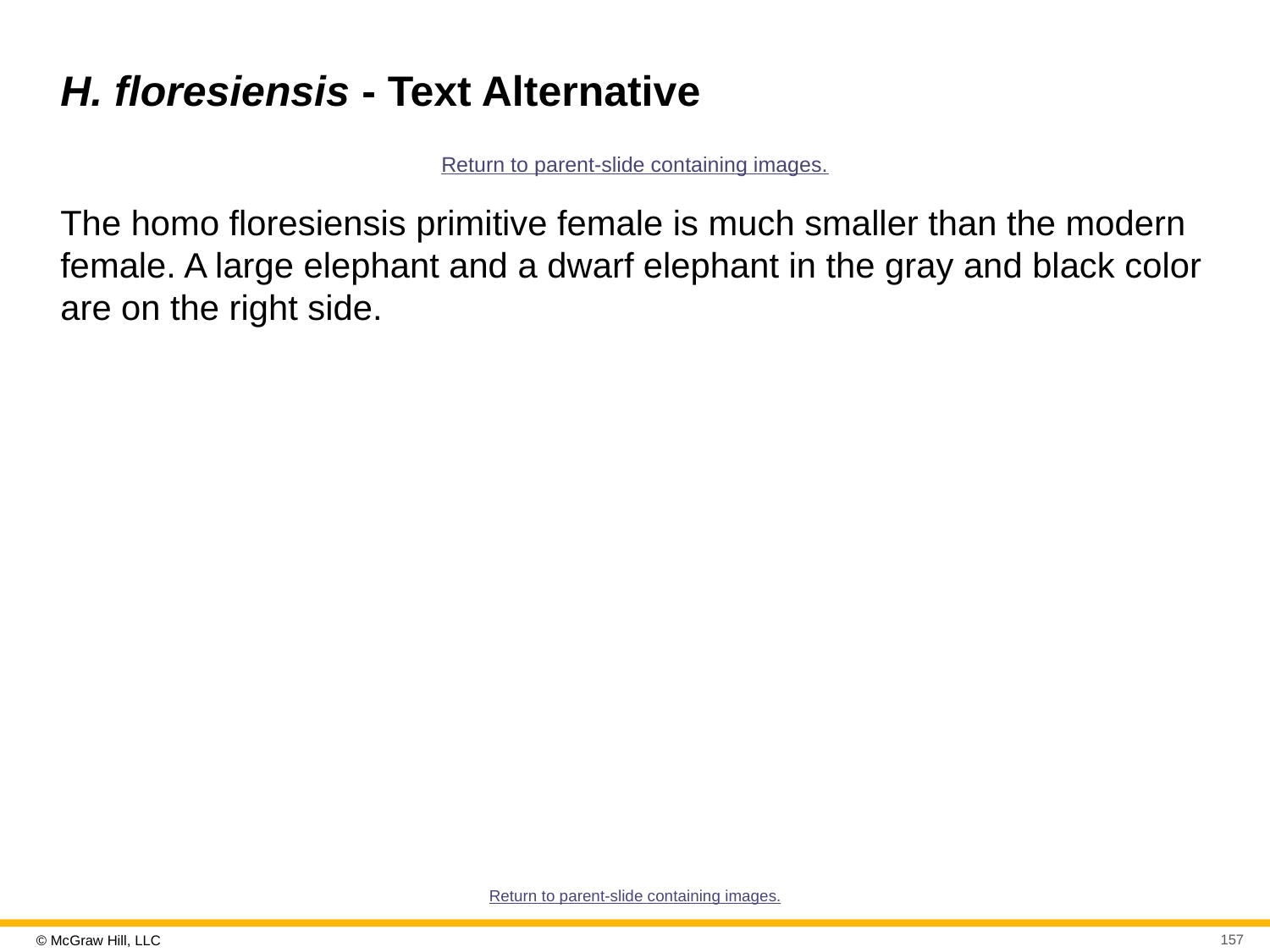

# H. floresiensis - Text Alternative
Return to parent-slide containing images.
The homo floresiensis primitive female is much smaller than the modern female. A large elephant and a dwarf elephant in the gray and black color are on the right side.
Return to parent-slide containing images.
157